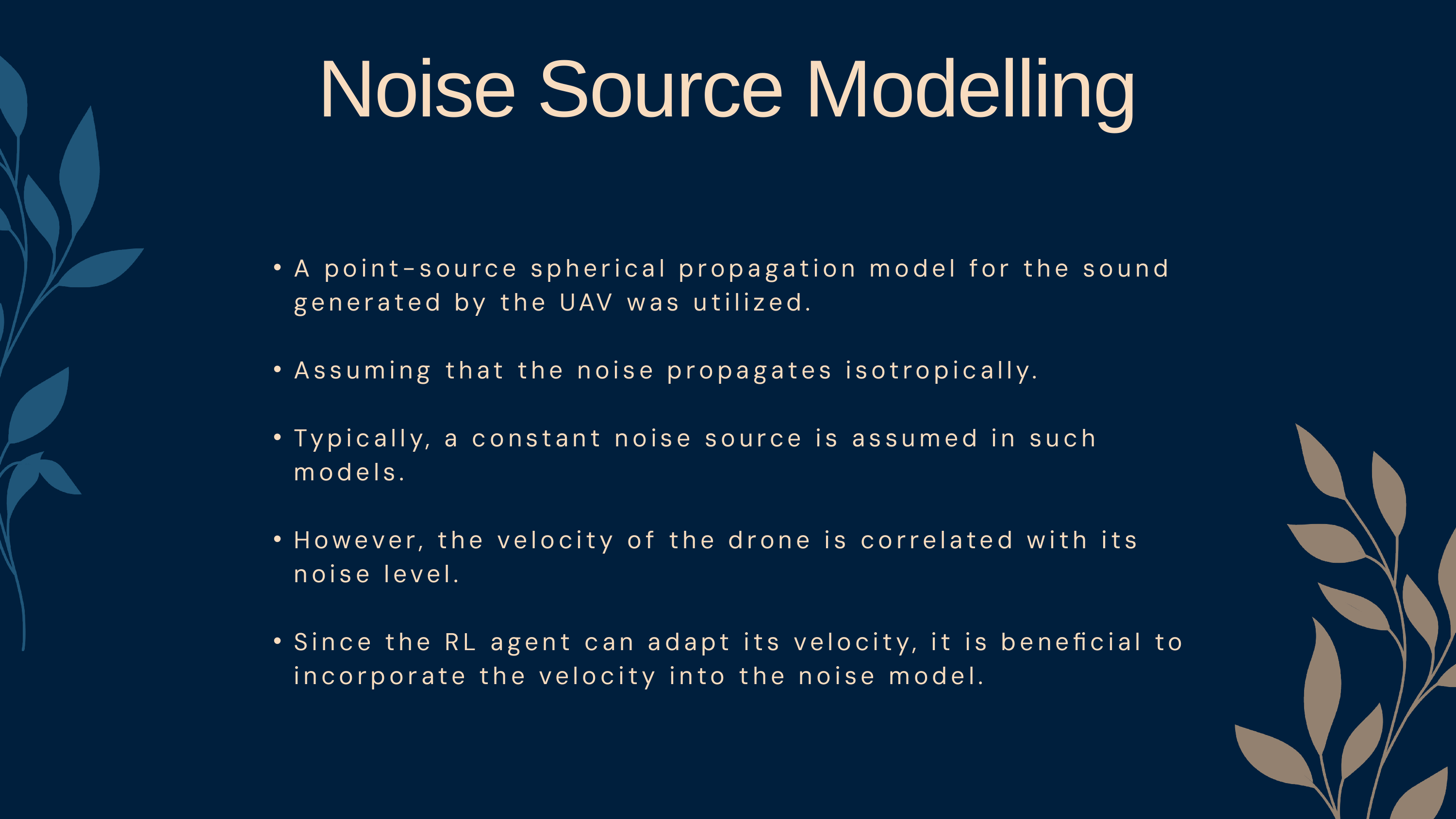

Noise Source Modelling

A point-source spherical propagation model for the sound generated by the UAV was utilized.

Assuming that the noise propagates isotropically.

Typically, a constant noise source is assumed in such models.

However, the velocity of the drone is correlated with its noise level.

Since the RL agent can adapt its velocity, it is beneficial to incorporate the velocity into the noise model.